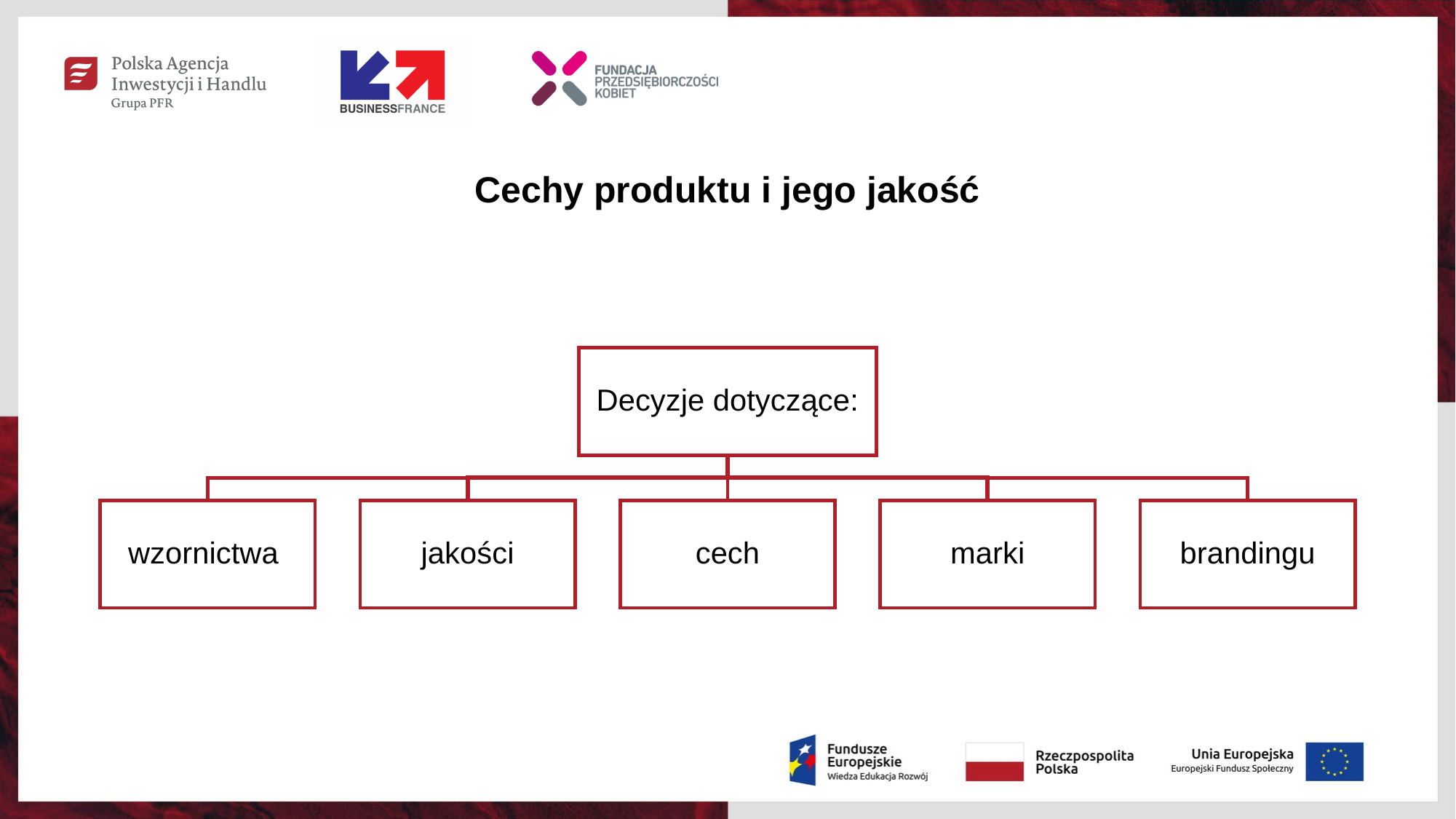

# Cechy produktu i jego jakość
Decyzje dotyczące:
wzornictwa
jakości
cech
marki
brandingu